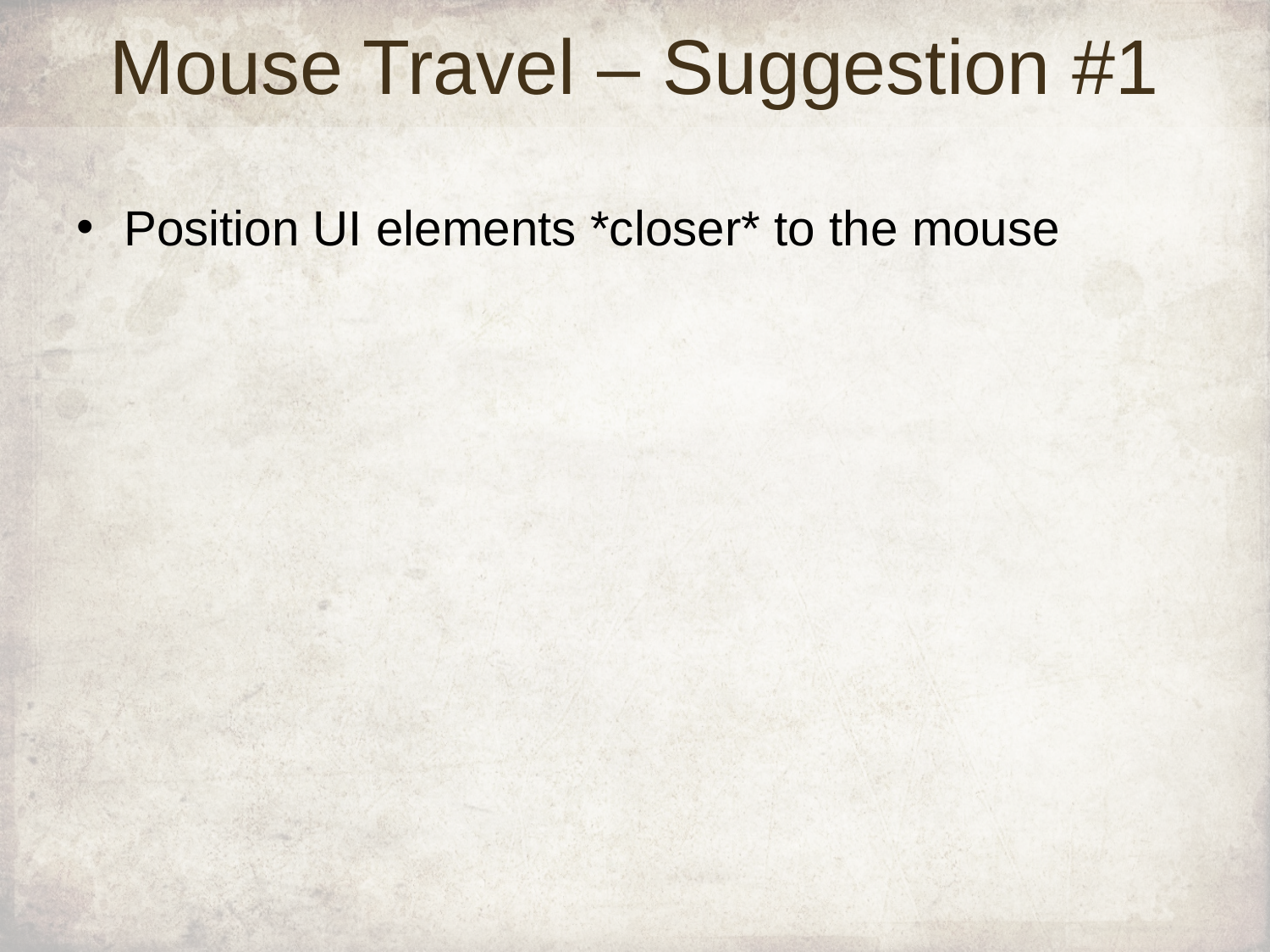

# Mouse Travel – Suggestion #1
Position UI elements *closer* to the mouse